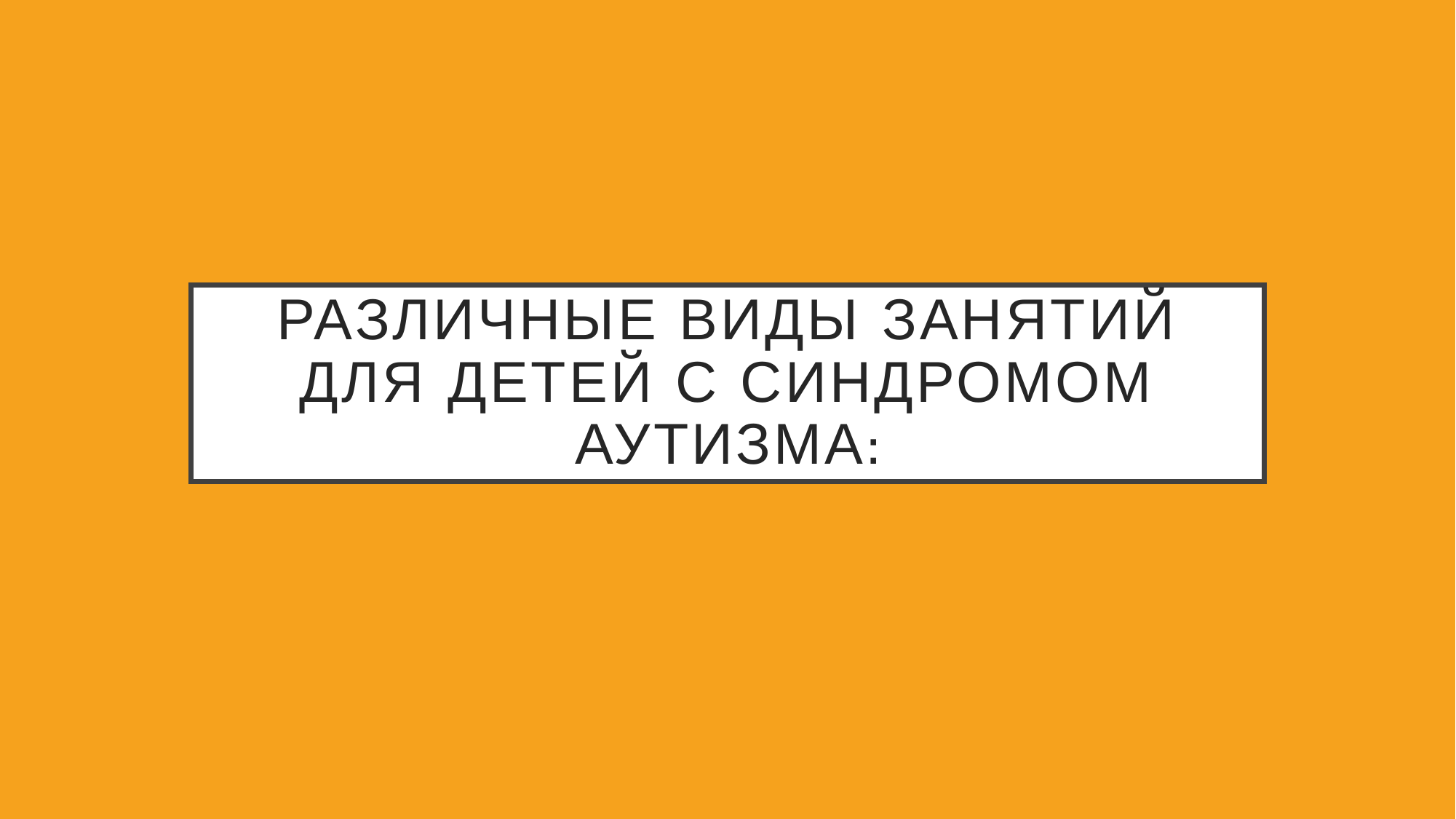

# различные виды занятий для детей с синдромом аутизма: